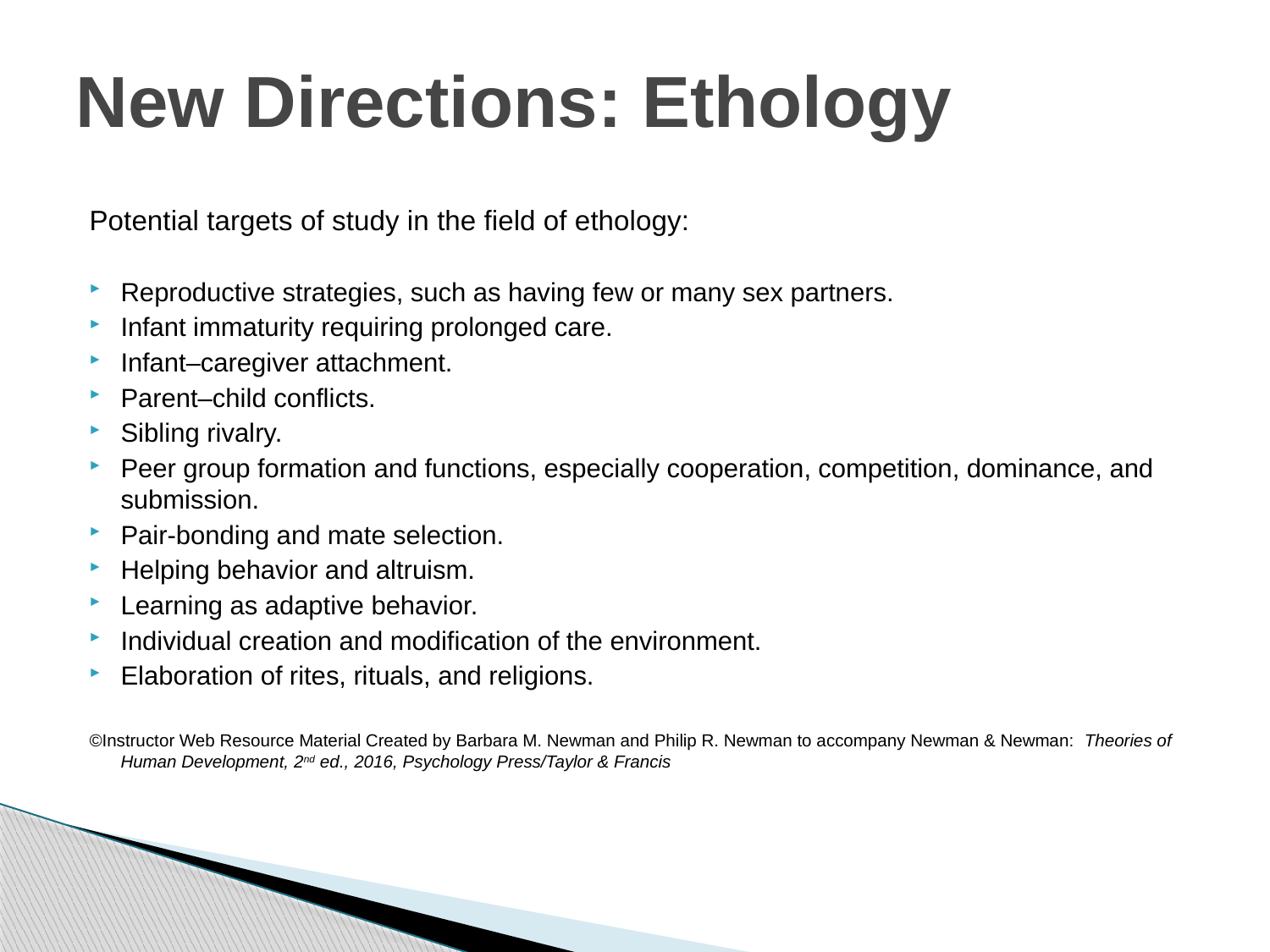

# New Directions: Ethology

Potential targets of study in the field of ethology:

Reproductive strategies, such as having few or many sex partners.
Infant immaturity requiring prolonged care.
Infant–caregiver attachment.
Parent–child conflicts.
Sibling rivalry.
Peer group formation and functions, especially cooperation, competition, dominance, and submission.
Pair-bonding and mate selection.
Helping behavior and altruism.
Learning as adaptive behavior.
Individual creation and modification of the environment.
Elaboration of rites, rituals, and religions.

©Instructor Web Resource Material Created by Barbara M. Newman and Philip R. Newman to accompany Newman & Newman:  Theories of Human Development, 2nd ed., 2016, Psychology Press/Taylor & Francis